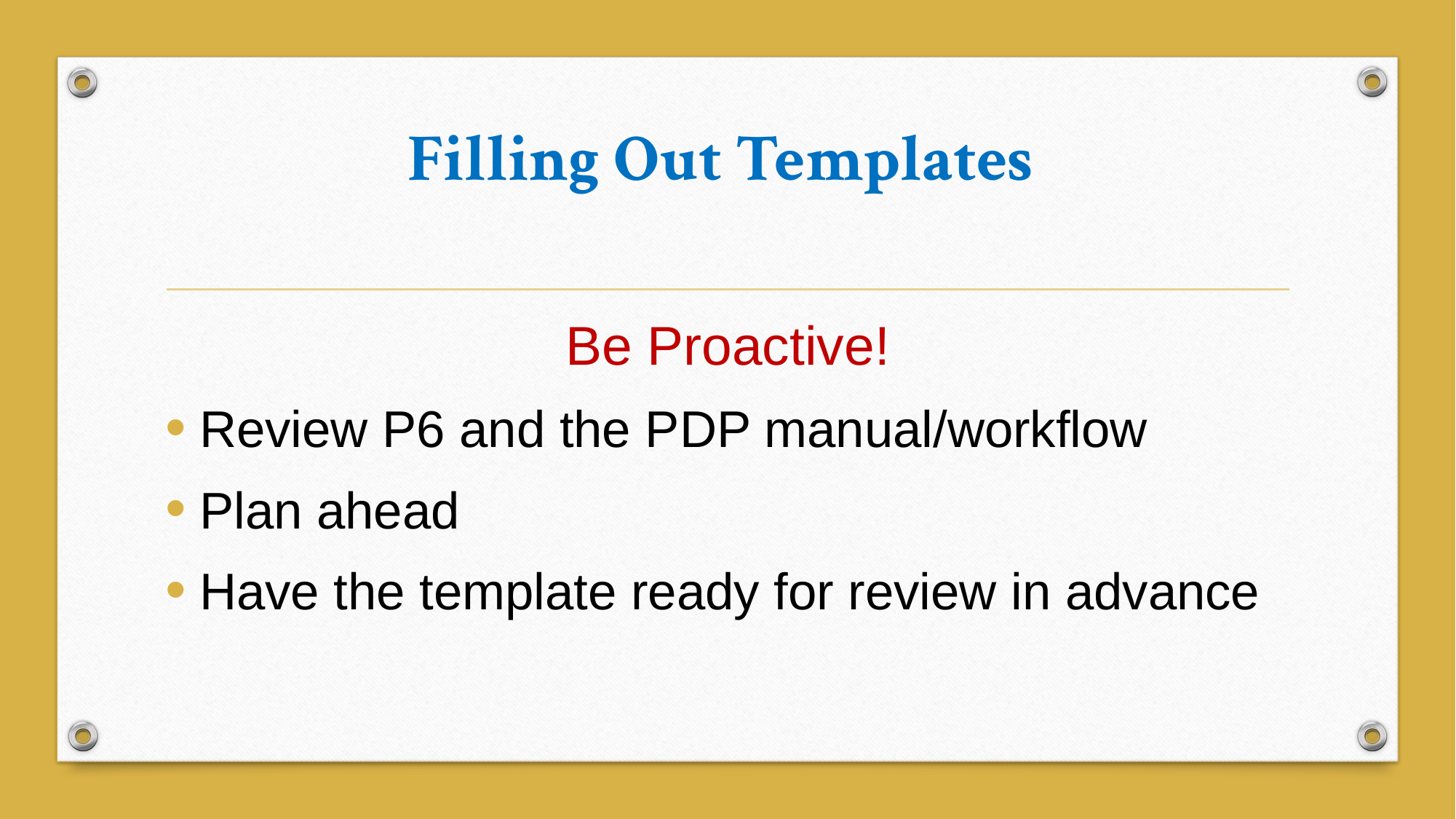

# Filling Out Templates
Be Proactive!
Review P6 and the PDP manual/workflow
Plan ahead
Have the template ready for review in advance